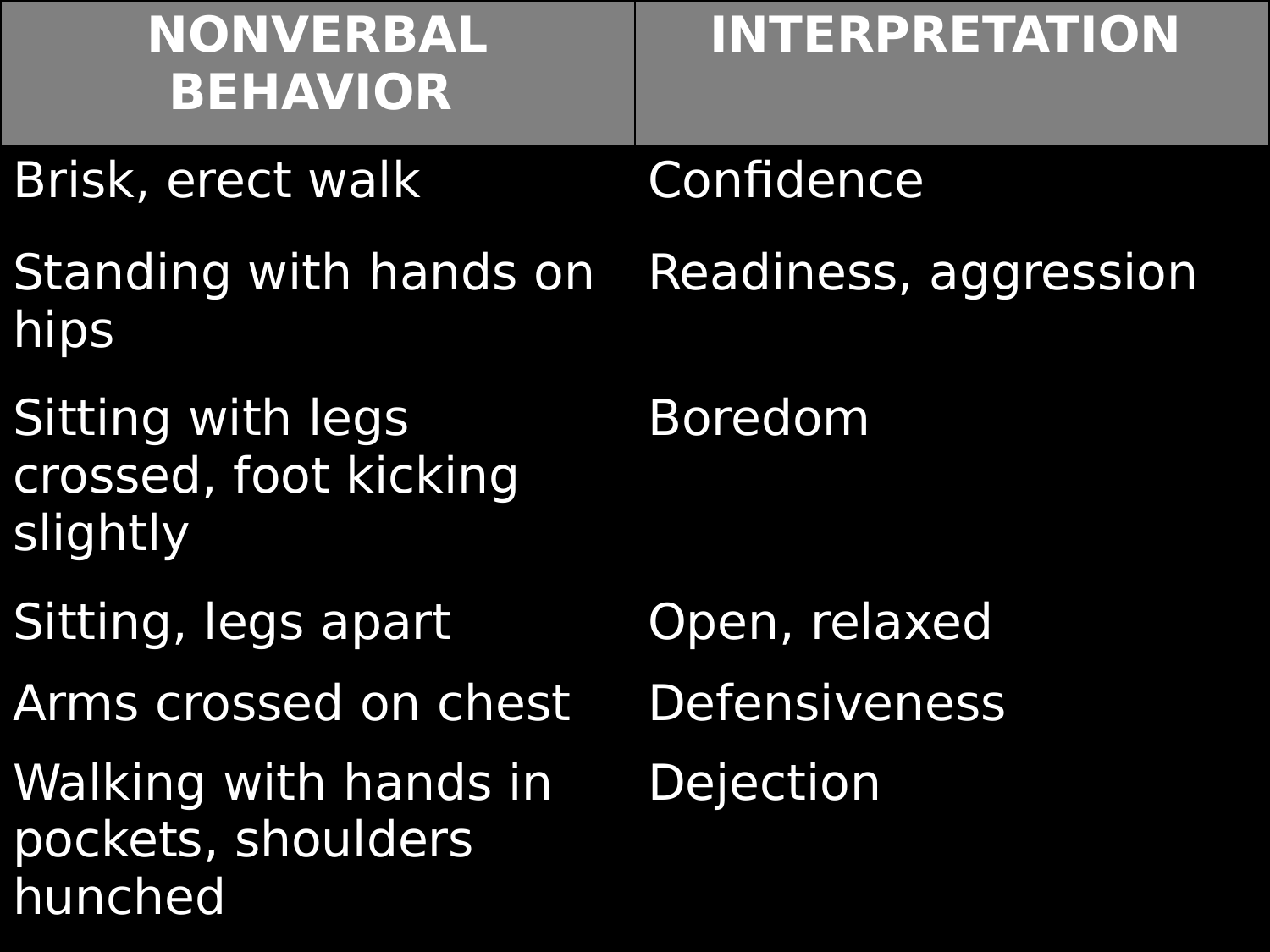

| NONVERBAL BEHAVIOR | INTERPRETATION |
| --- | --- |
| Brisk, erect walk | Confidence |
| Standing with hands on hips | Readiness, aggression |
| Sitting with legs crossed, foot kicking slightly | Boredom |
| Sitting, legs apart | Open, relaxed |
| Arms crossed on chest | Defensiveness |
| Walking with hands in pockets, shoulders hunched | Dejection |
#